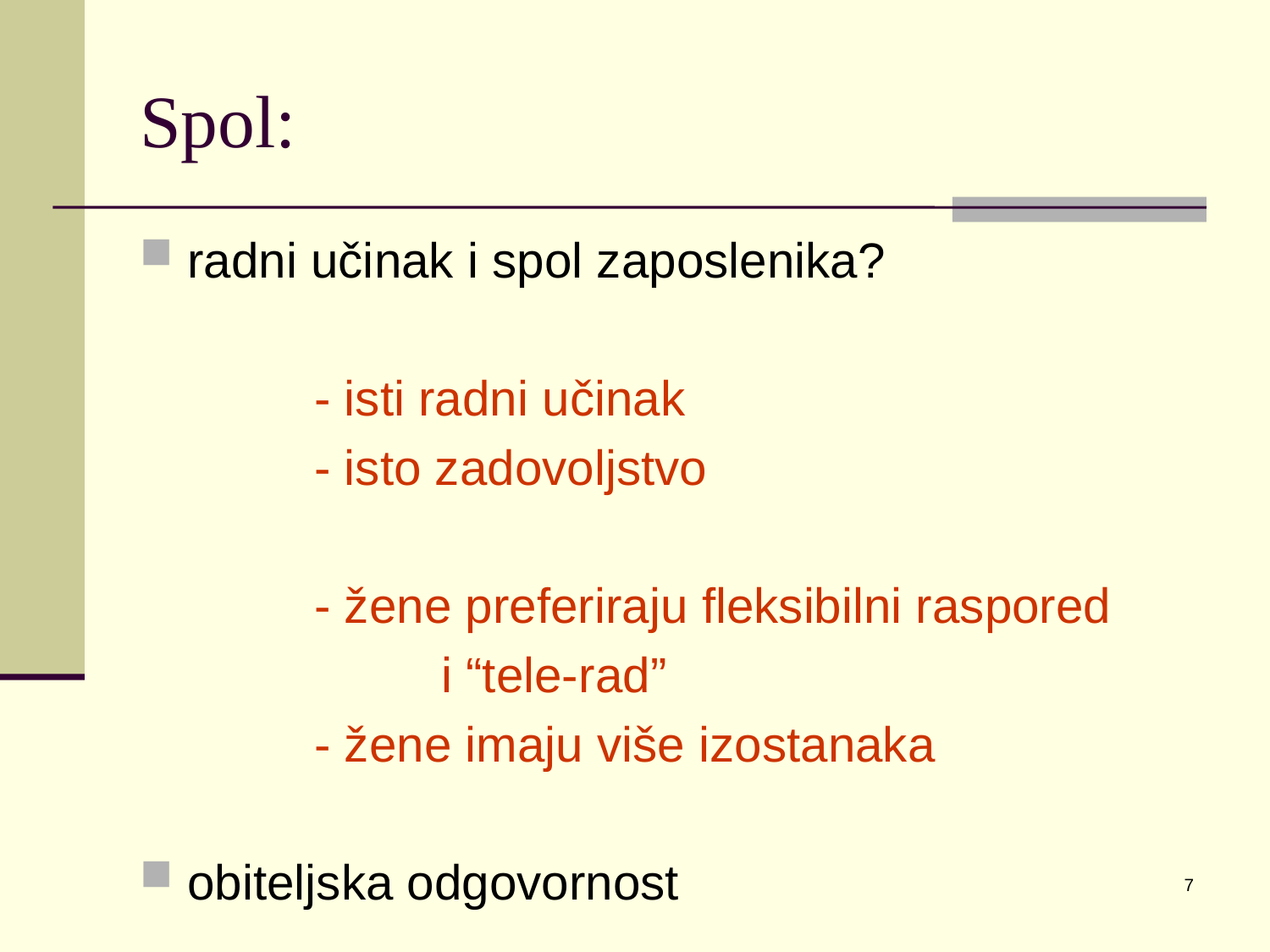

# Spol:
radni učinak i spol zaposlenika?

		- isti radni učinak
		- isto zadovoljstvo

		- žene preferiraju fleksibilni raspored
			i “tele-rad”
		- žene imaju više izostanaka

obiteljska odgovornost
7